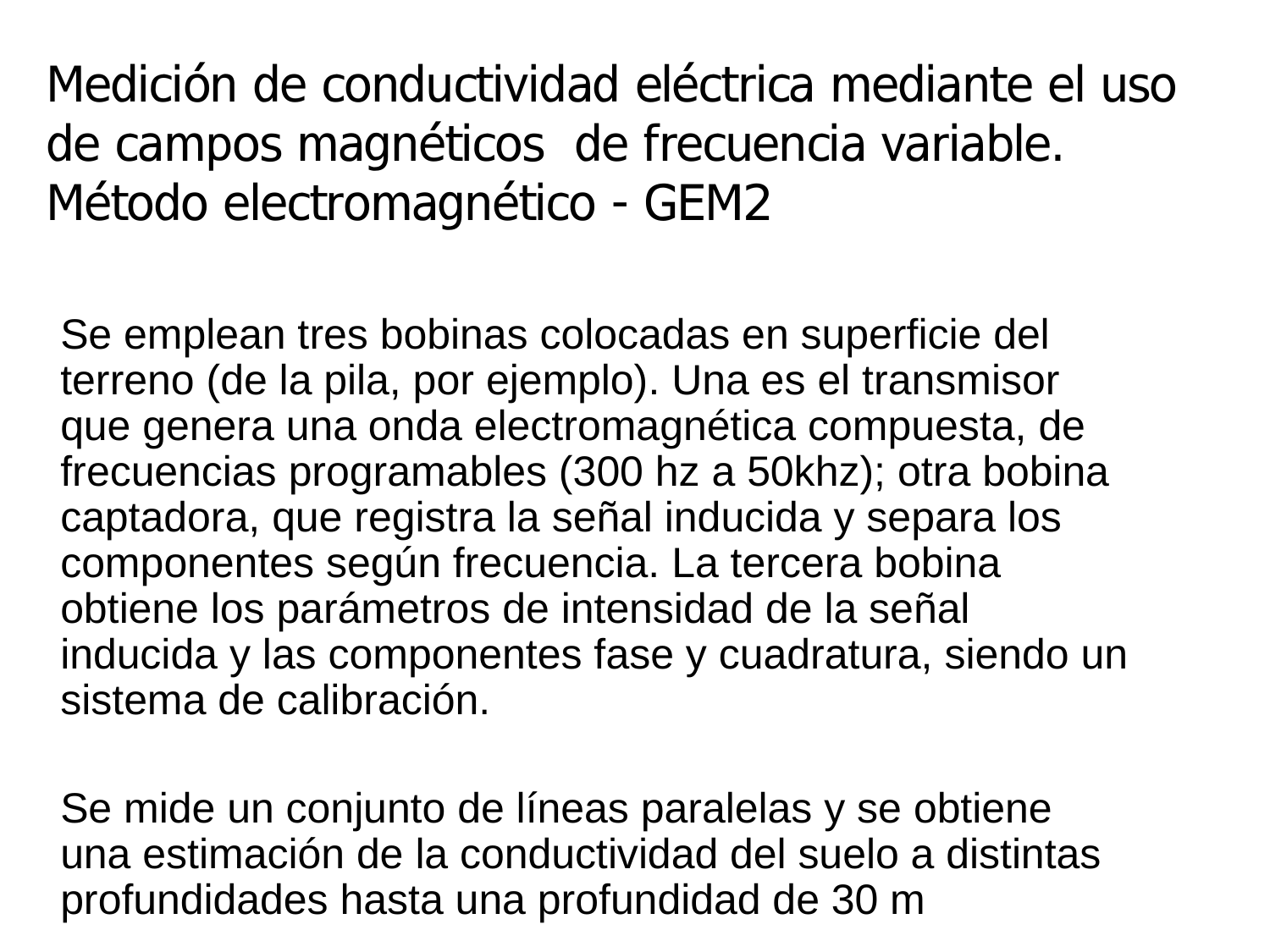

Medición de conductividad eléctrica mediante el uso de campos magnéticos  de frecuencia variable. Método electromagnético - GEM2
	Se emplean tres bobinas colocadas en superficie del terreno (de la pila, por ejemplo). Una es el transmisor que genera una onda electromagnética compuesta, de frecuencias programables (300 hz a 50khz); otra bobina captadora, que registra la señal inducida y separa los componentes según frecuencia. La tercera bobina obtiene los parámetros de intensidad de la señal inducida y las componentes fase y cuadratura, siendo un sistema de calibración.

	Se mide un conjunto de líneas paralelas y se obtiene una estimación de la conductividad del suelo a distintas profundidades hasta una profundidad de 30 m